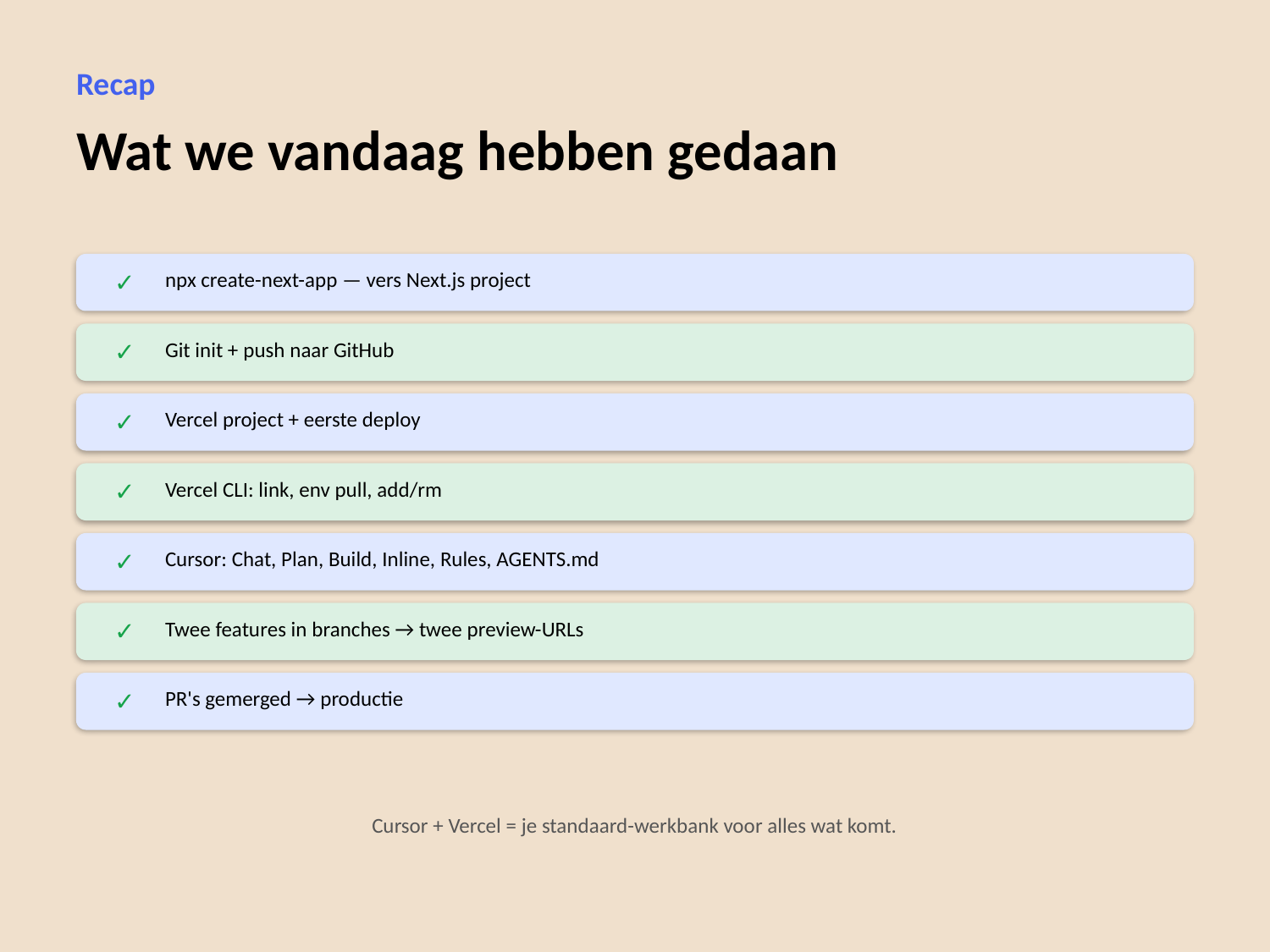

Recap
Wat we vandaag hebben gedaan

✓
npx create-next-app — vers Next.js project

✓
Git init + push naar GitHub

✓
Vercel project + eerste deploy

✓
Vercel CLI: link, env pull, add/rm

✓
Cursor: Chat, Plan, Build, Inline, Rules, AGENTS.md

✓
Twee features in branches → twee preview-URLs

✓
PR's gemerged → productie
Cursor + Vercel = je standaard-werkbank voor alles wat komt.